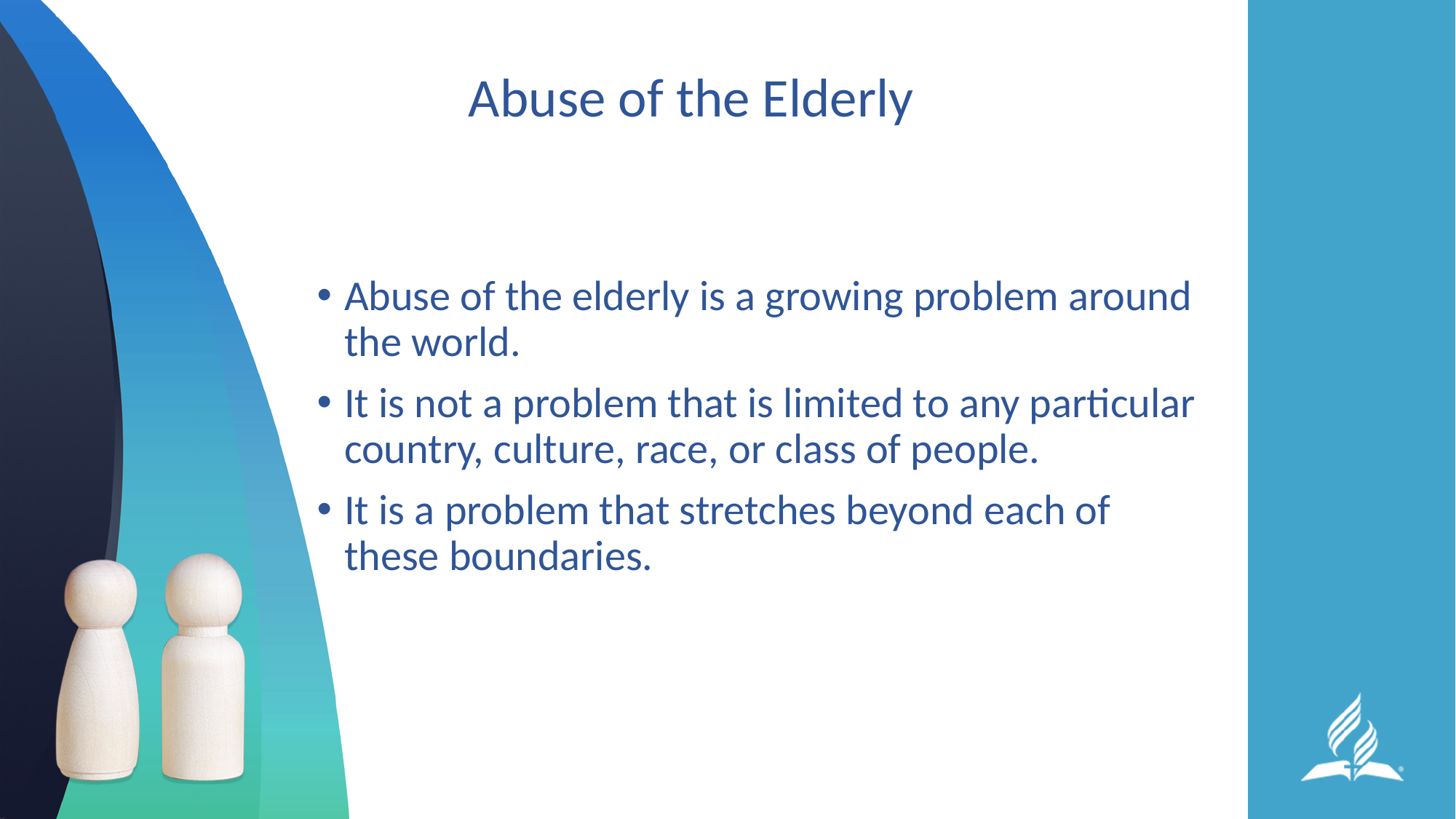

# Abuse of the Elderly

Abuse of the elderly is a growing problem around the world.
It is not a problem that is limited to any particular country, culture, race, or class of people.
It is a problem that stretches beyond each of these boundaries.